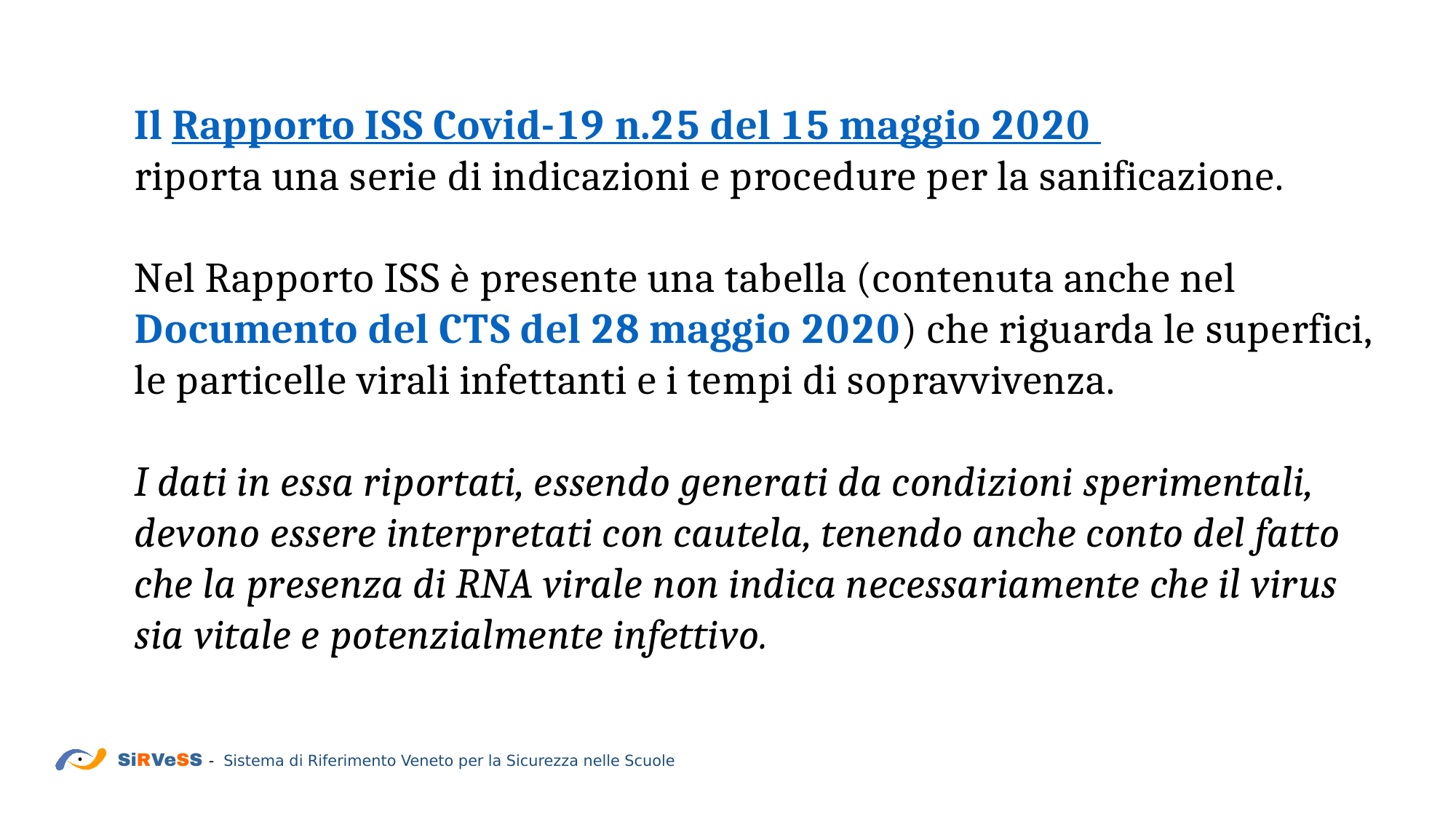

Il Rapporto ISS Covid-19 n.25 del 15 maggio 2020
riporta una serie di indicazioni e procedure per la sanificazione.

Nel Rapporto ISS è presente una tabella (contenuta anche nel Documento del CTS del 28 maggio 2020) che riguarda le superfici, le particelle virali infettanti e i tempi di sopravvivenza.

I dati in essa riportati, essendo generati da condizioni sperimentali, devono essere interpretati con cautela, tenendo anche conto del fatto che la presenza di RNA virale non indica necessariamente che il virus sia vitale e potenzialmente infettivo.